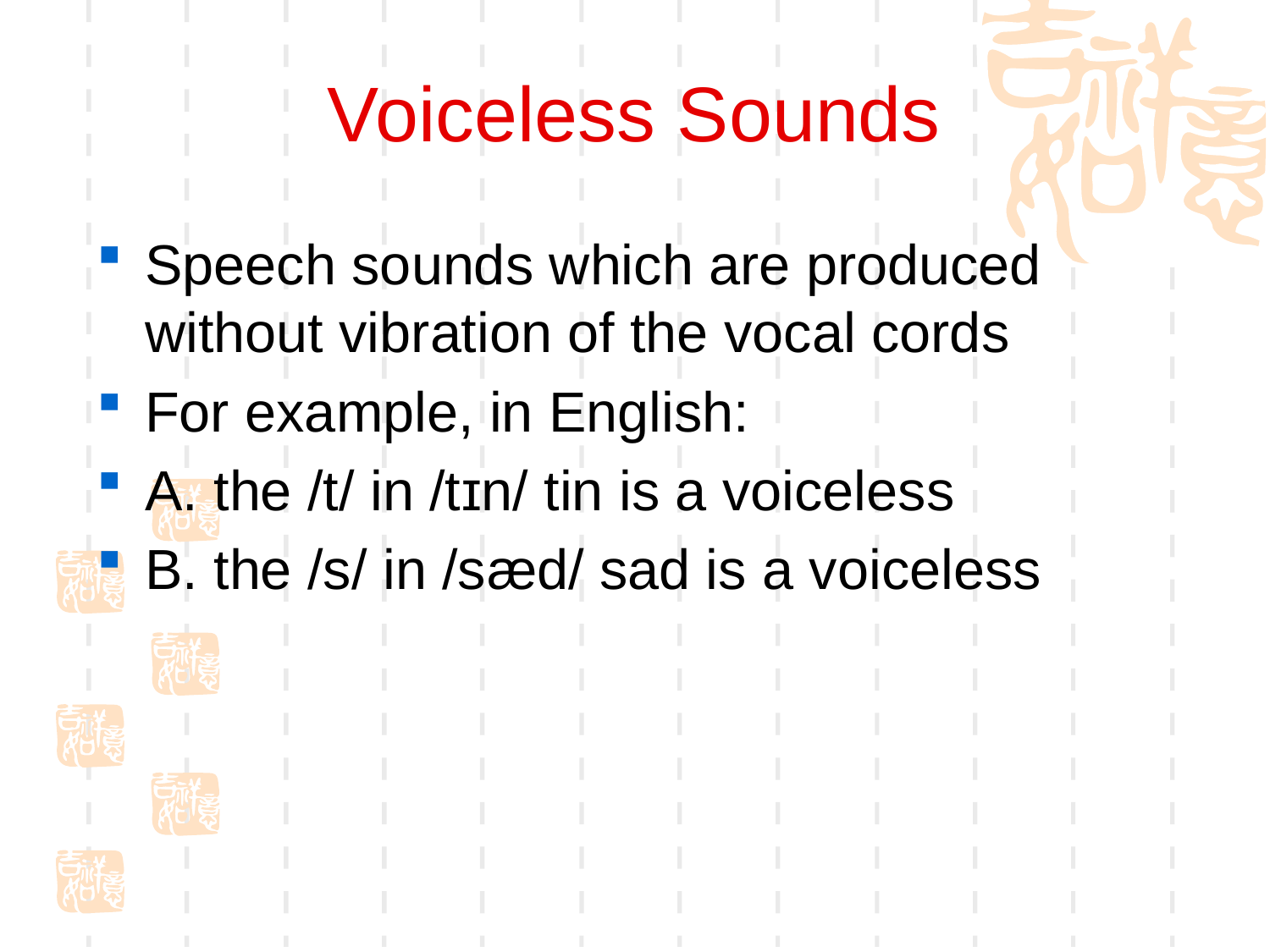

# Voiceless Sounds
Speech sounds which are produced without vibration of the vocal cords
For example, in English:
A. the /t/ in /tɪn/ tin is a voiceless
B. the /s/ in /sæd/ sad is a voiceless